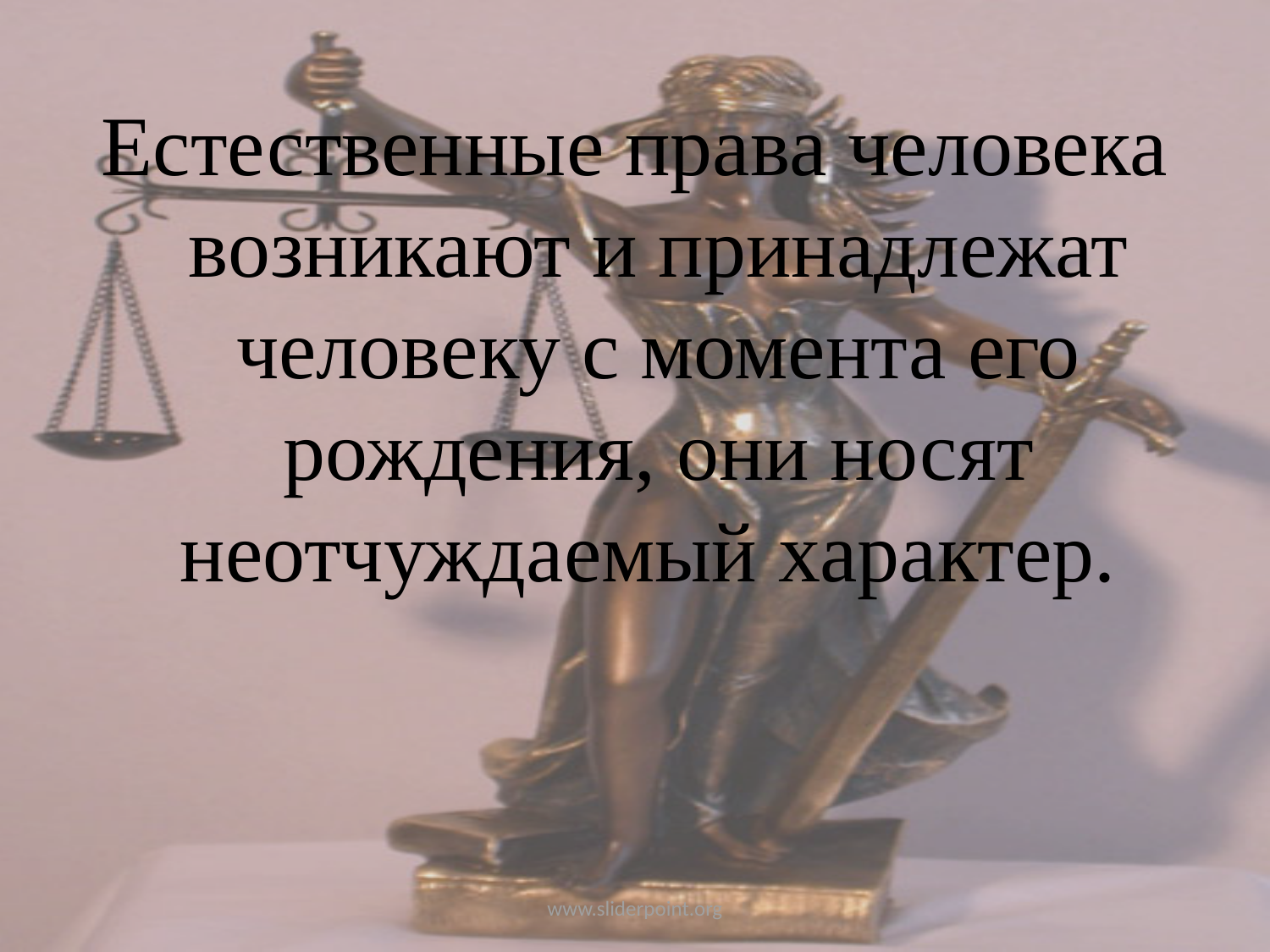

Естественные права человека возникают и принадлежат человеку с момента его рождения, они носят неотчуждаемый характер.
www.sliderpoint.org